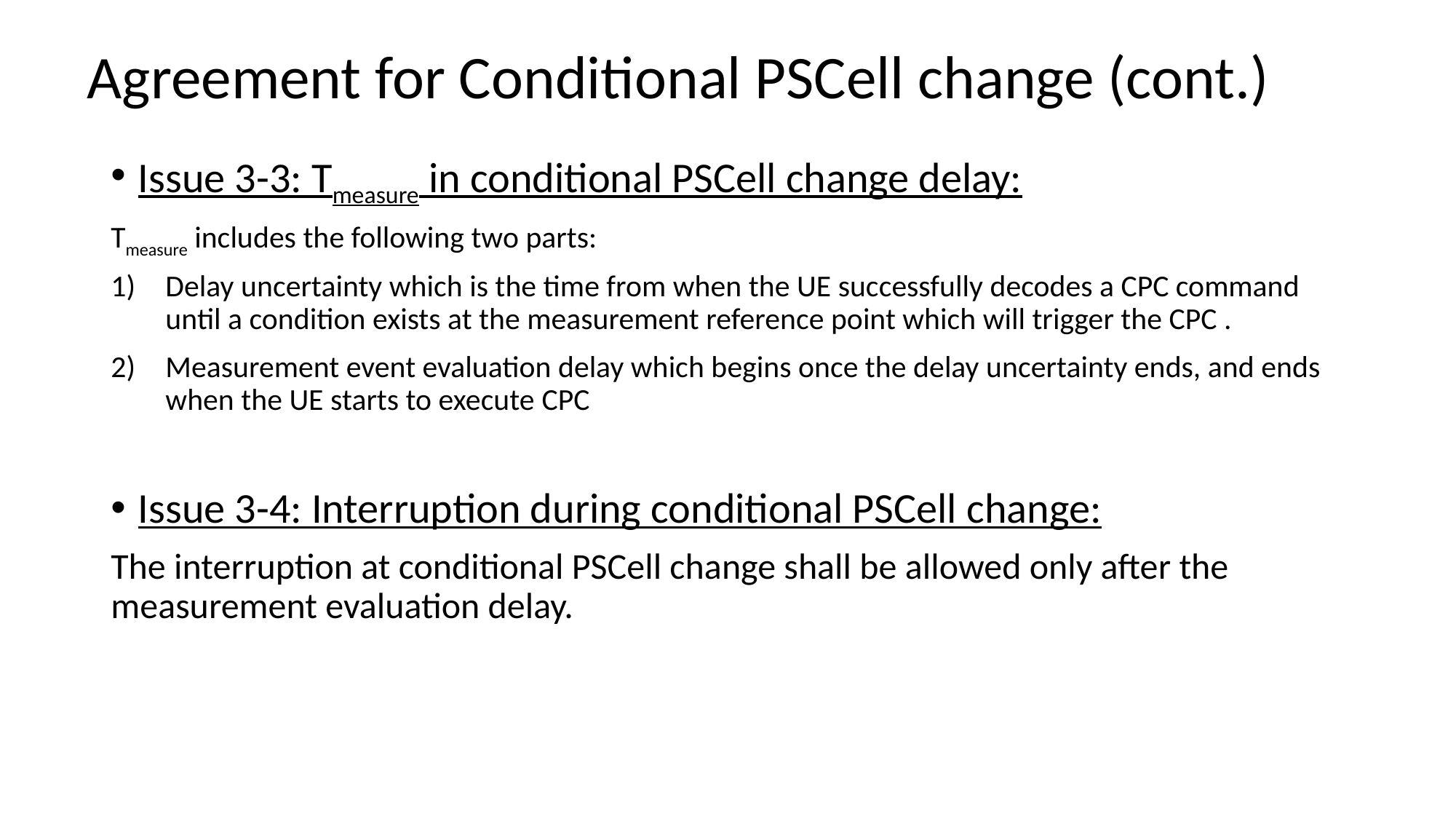

# Agreement for Conditional PSCell change (cont.)
Issue 3-3: Tmeasure in conditional PSCell change delay:
Tmeasure includes the following two parts:
Delay uncertainty which is the time from when the UE successfully decodes a CPC command until a condition exists at the measurement reference point which will trigger the CPC .
Measurement event evaluation delay which begins once the delay uncertainty ends, and ends when the UE starts to execute CPC

Issue 3-4: Interruption during conditional PSCell change:
The interruption at conditional PSCell change shall be allowed only after the measurement evaluation delay.